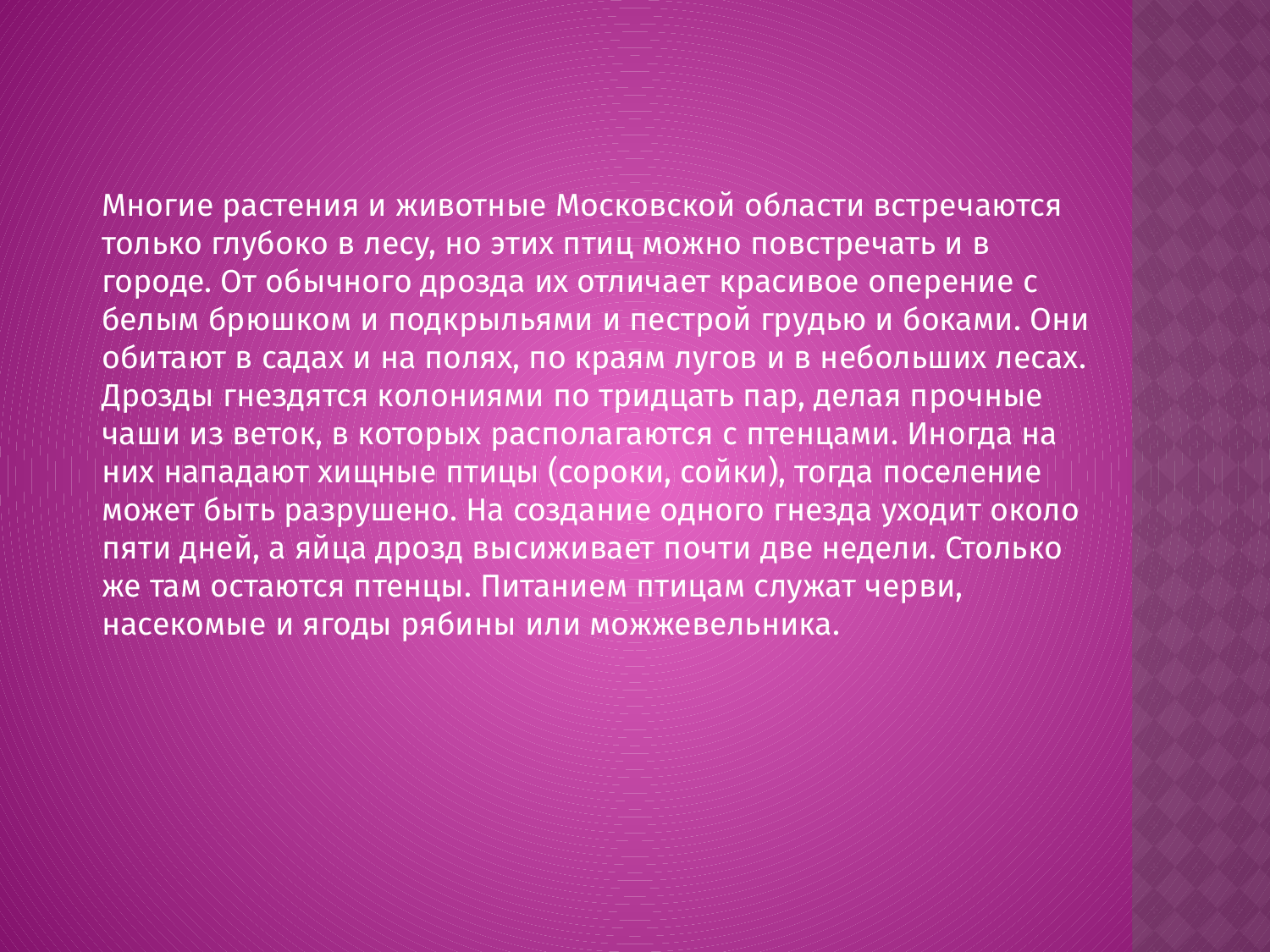

Многие растения и животные Московской области встречаются только глубоко в лесу, но этих птиц можно повстречать и в городе. От обычного дрозда их отличает красивое оперение с белым брюшком и подкрыльями и пестрой грудью и боками. Они обитают в садах и на полях, по краям лугов и в небольших лесах. Дрозды гнездятся колониями по тридцать пар, делая прочные чаши из веток, в которых располагаются с птенцами. Иногда на них нападают хищные птицы (сороки, сойки), тогда поселение может быть разрушено. На создание одного гнезда уходит около пяти дней, а яйца дрозд высиживает почти две недели. Столько же там остаются птенцы. Питанием птицам служат черви, насекомые и ягоды рябины или можжевельника.